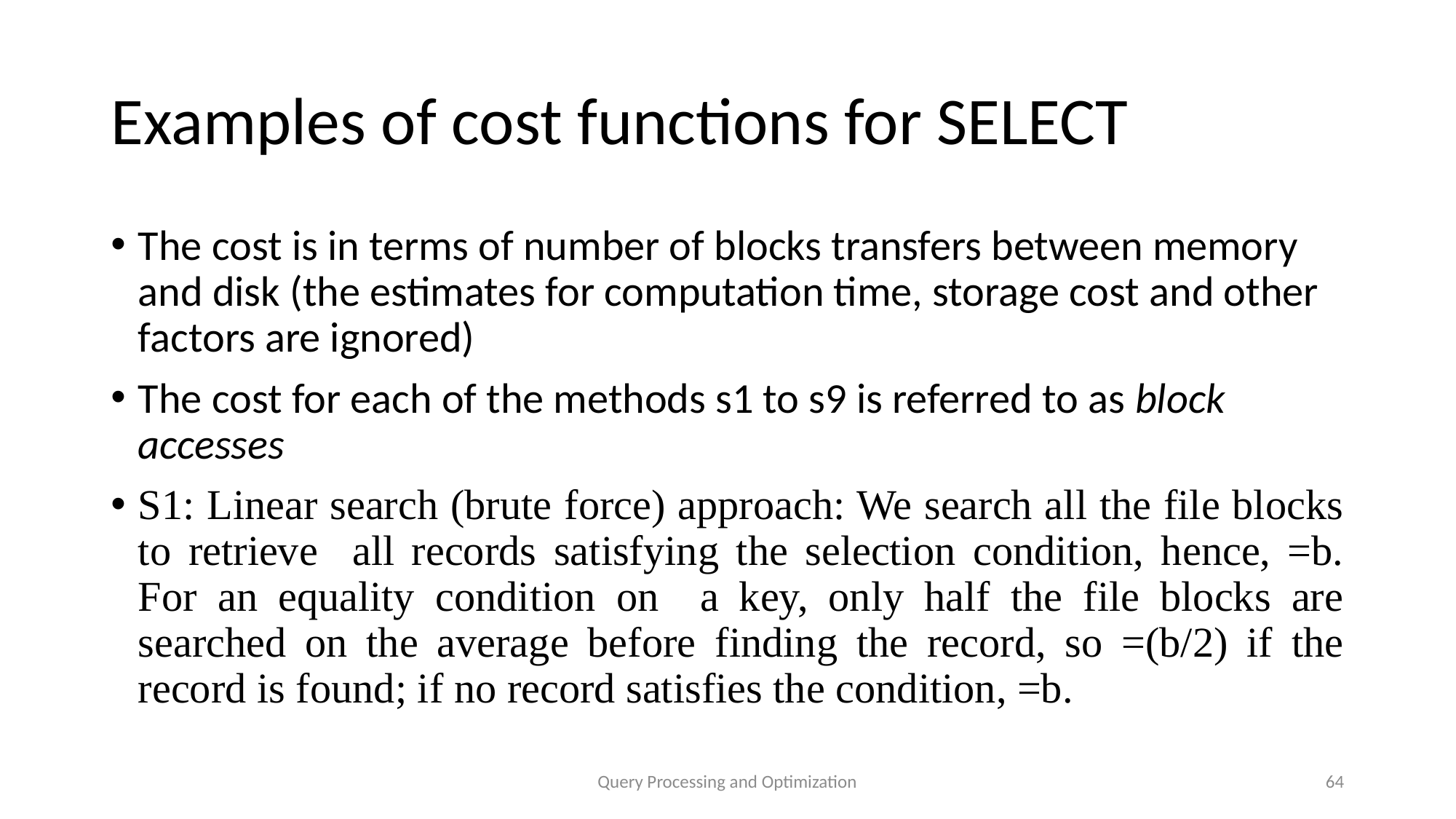

# Examples of cost functions for SELECT
The cost is in terms of number of blocks transfers between memory and disk (the estimates for computation time, storage cost and other factors are ignored)
The cost for each of the methods s1 to s9 is referred to as block accesses
S1: Linear search (brute force) approach: We search all the file blocks to retrieve  all records satisfying the selection condition, hence, =b. For an equality condition on  a key, only half the file blocks are searched on the average before finding the record, so =(b/2) if the record is found; if no record satisfies the condition, =b.
Query Processing and Optimization
64